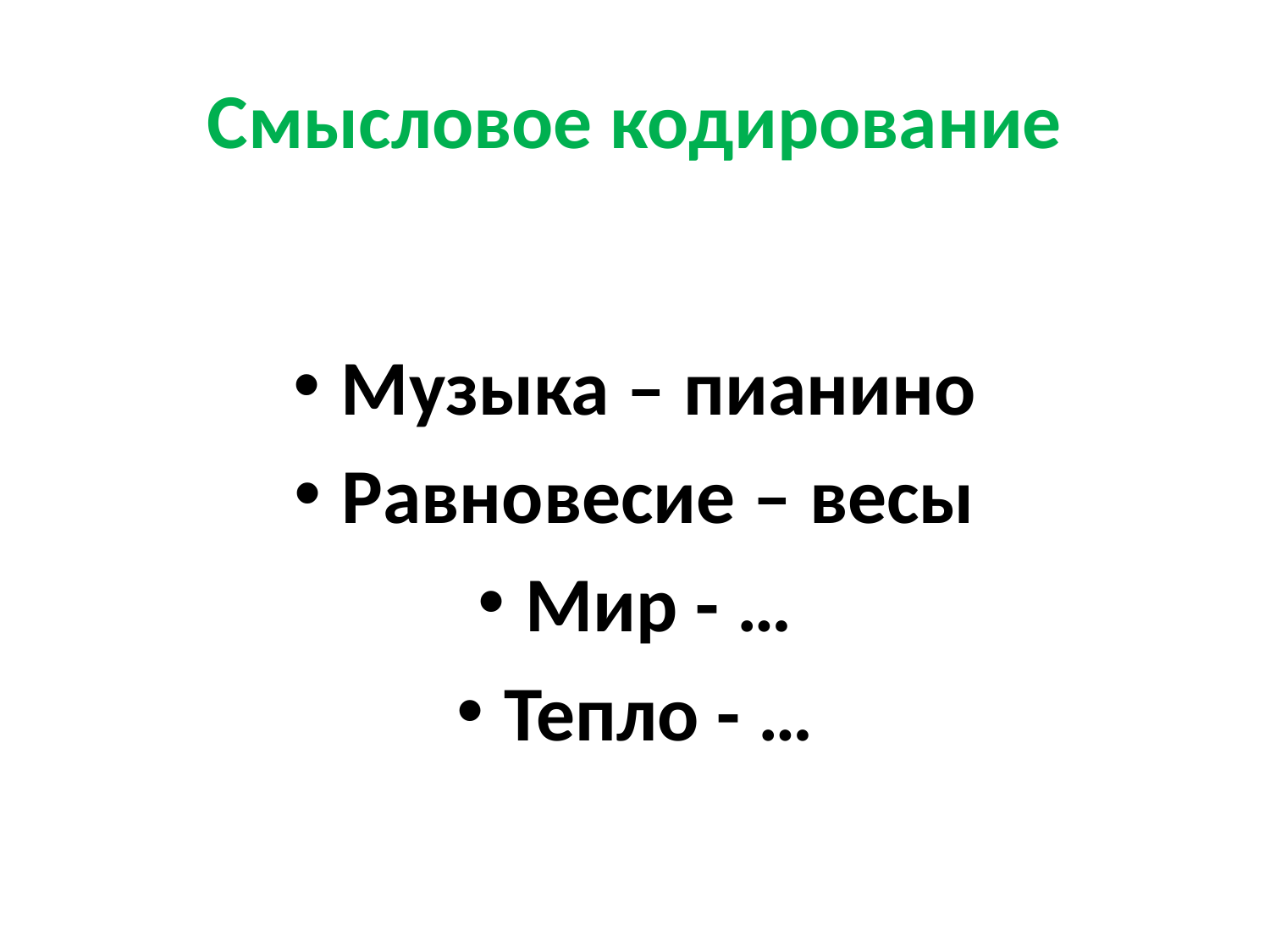

# Смысловое кодирование

Музыка – пианино
Равновесие – весы
Мир - …
Тепло - …